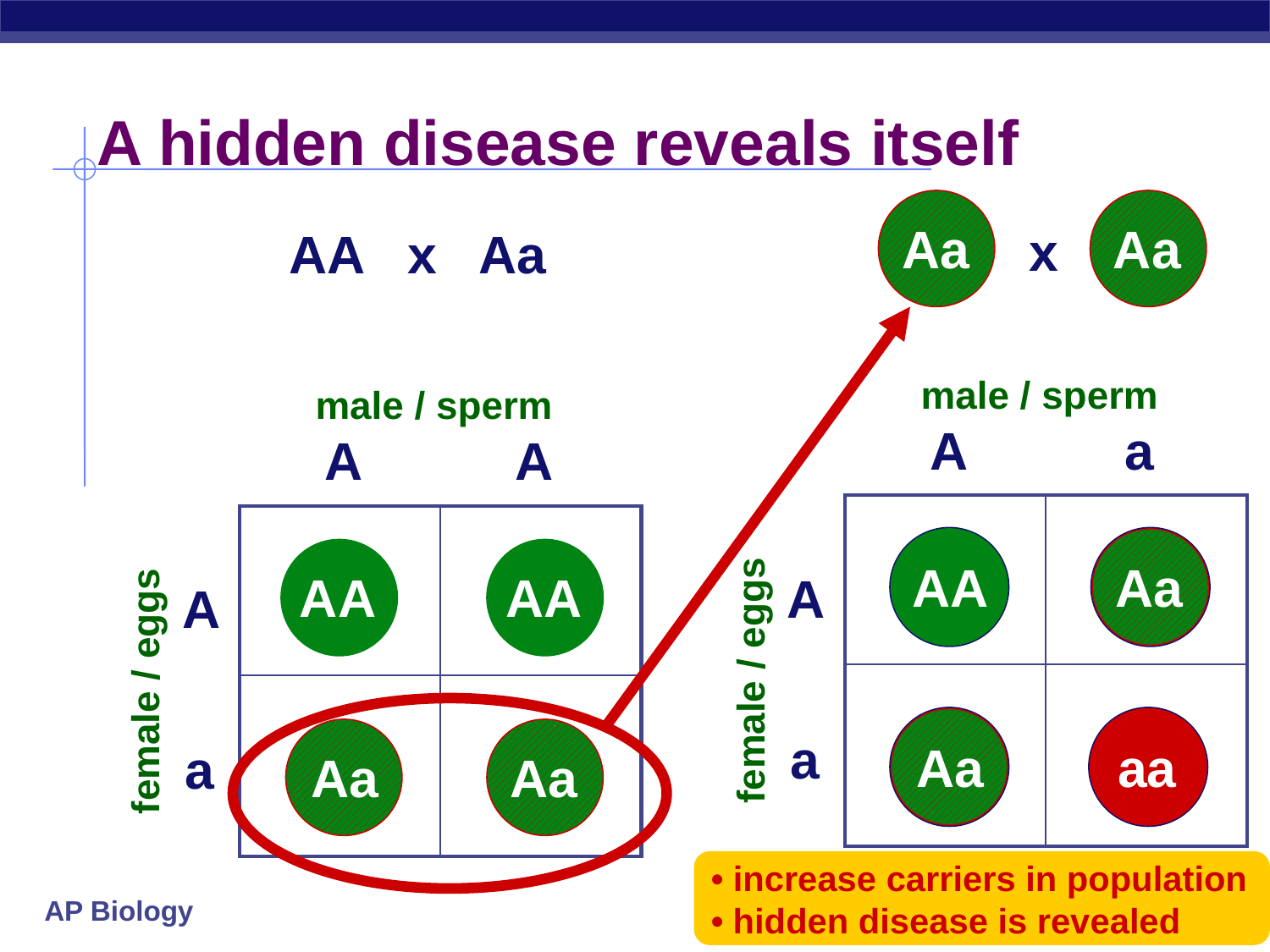

# A hidden disease reveals itself

Aa

Aa
x
AA   x   Aa

male / sperm
A
a
male / sperm
A
A
|  |  |
| --- | --- |
|  |  |
|  |  |
| --- | --- |
|  |  |

AA

AA

Aa

Aa

AA

AA
A
female / eggs
a
A
female / eggs
a

Aa

Aa

aa

aa

Aa

Aa
• increase carriers in population
• hidden disease is revealed